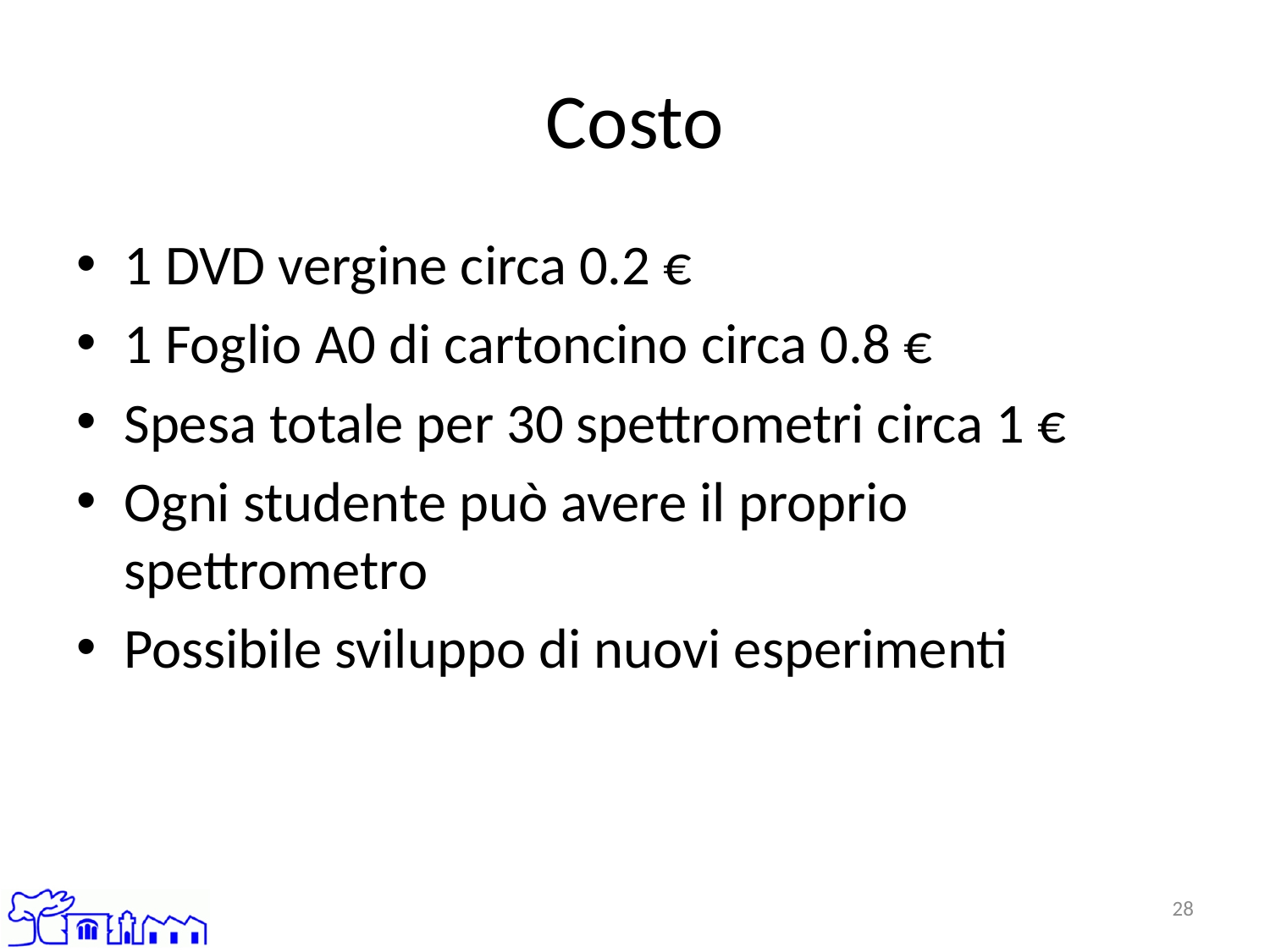

# Costo
1 DVD vergine circa 0.2 €
1 Foglio A0 di cartoncino circa 0.8 €
Spesa totale per 30 spettrometri circa 1 €
Ogni studente può avere il proprio spettrometro
Possibile sviluppo di nuovi esperimenti

28